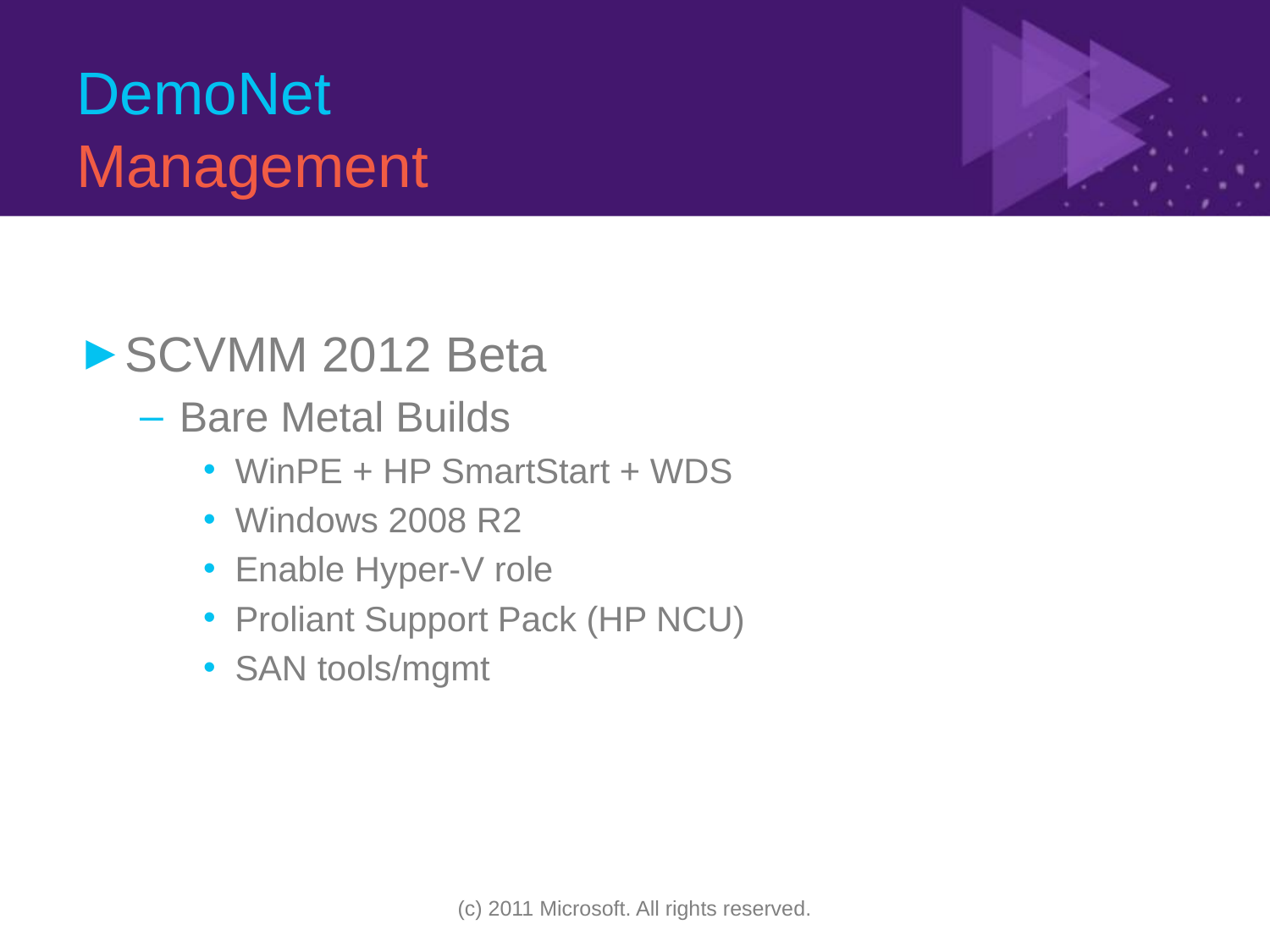

# DemoNet Management
SCVMM 2012 Beta
Bare Metal Builds
WinPE + HP SmartStart + WDS
Windows 2008 R2
Enable Hyper-V role
Proliant Support Pack (HP NCU)
SAN tools/mgmt
(c) 2011 Microsoft. All rights reserved.